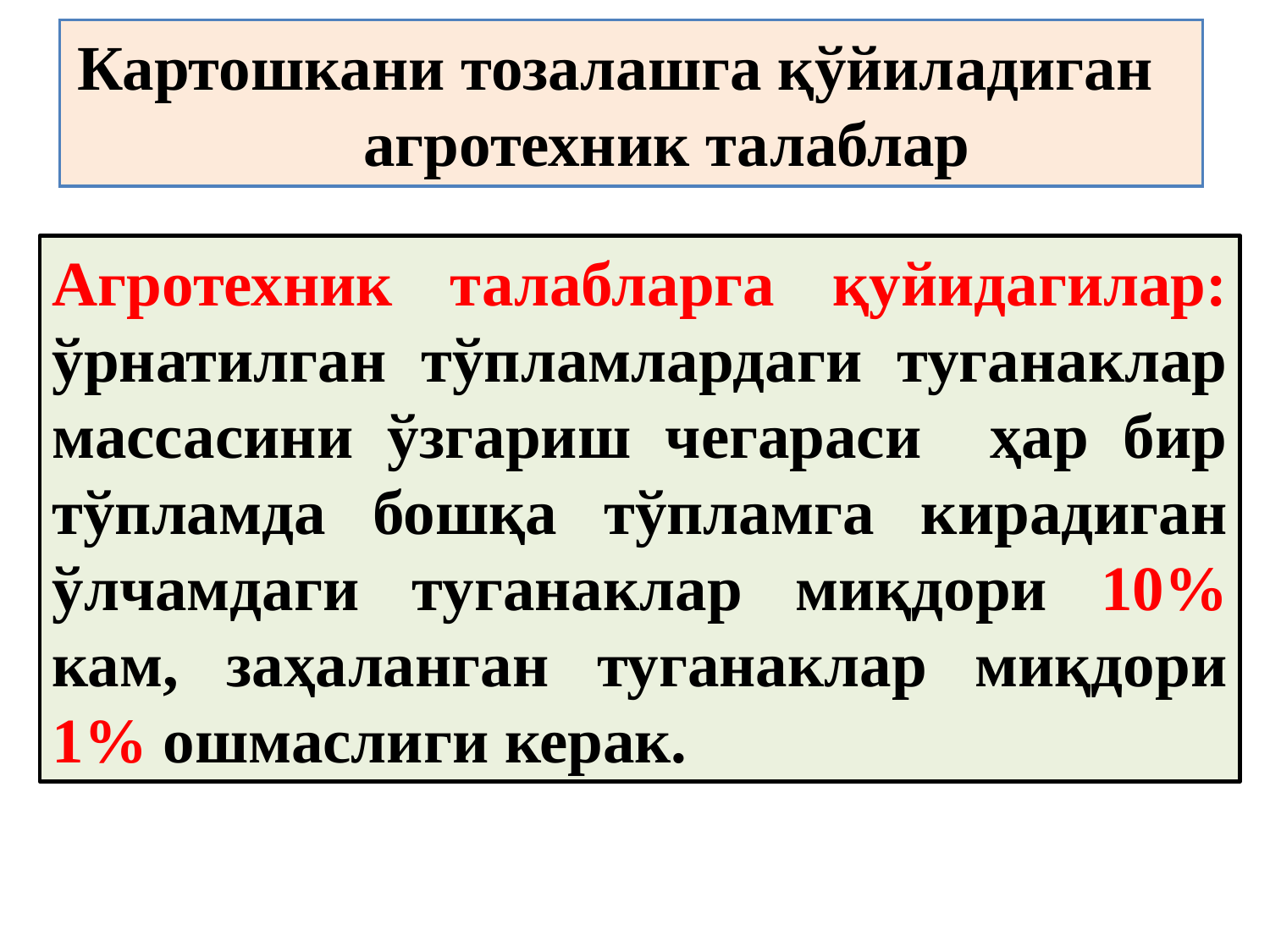

# Картошкани тозалашга қўйиладиган   агротехник талаблар
Агротехник талабларга қуйидагилар: ўрнатилган тўпламлардаги туганаклар массасини ўзгариш чегараси  ҳар бир тўпламда бошқа тўпламга кирадиган ўлчамдаги туганаклар миқдори 10% кам, заҳаланган туганаклар миқдори 1% ошмаслиги керак.